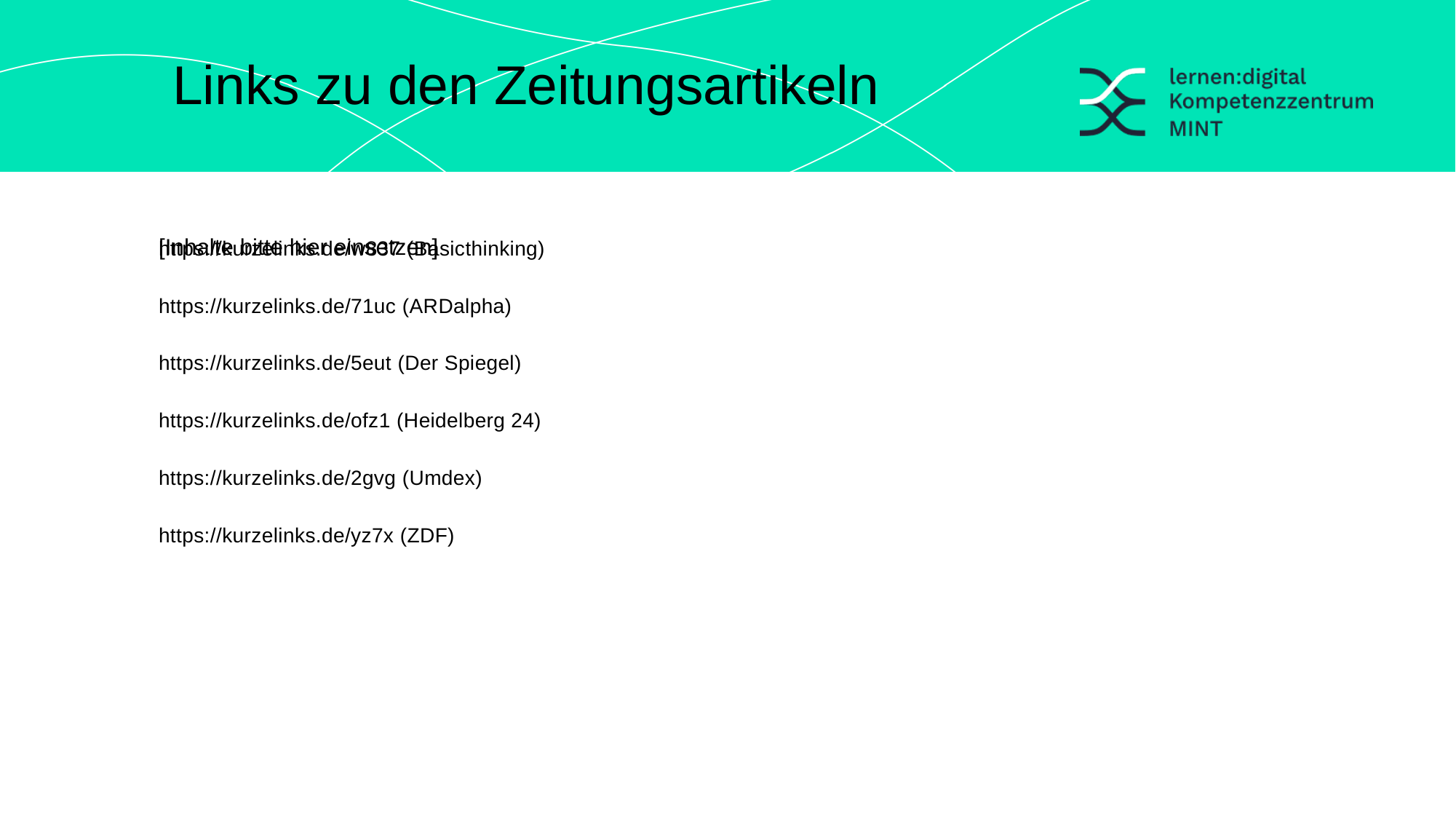

Links zu den Zeitungsartikeln
[Inhalte bitte hier einsetzen]

https://kurzelinks.de/w837 (Basicthinking)
https://kurzelinks.de/71uc (ARDalpha)
https://kurzelinks.de/5eut (Der Spiegel)
https://kurzelinks.de/ofz1 (Heidelberg 24)
https://kurzelinks.de/2gvg (Umdex)
https://kurzelinks.de/yz7x (ZDF)